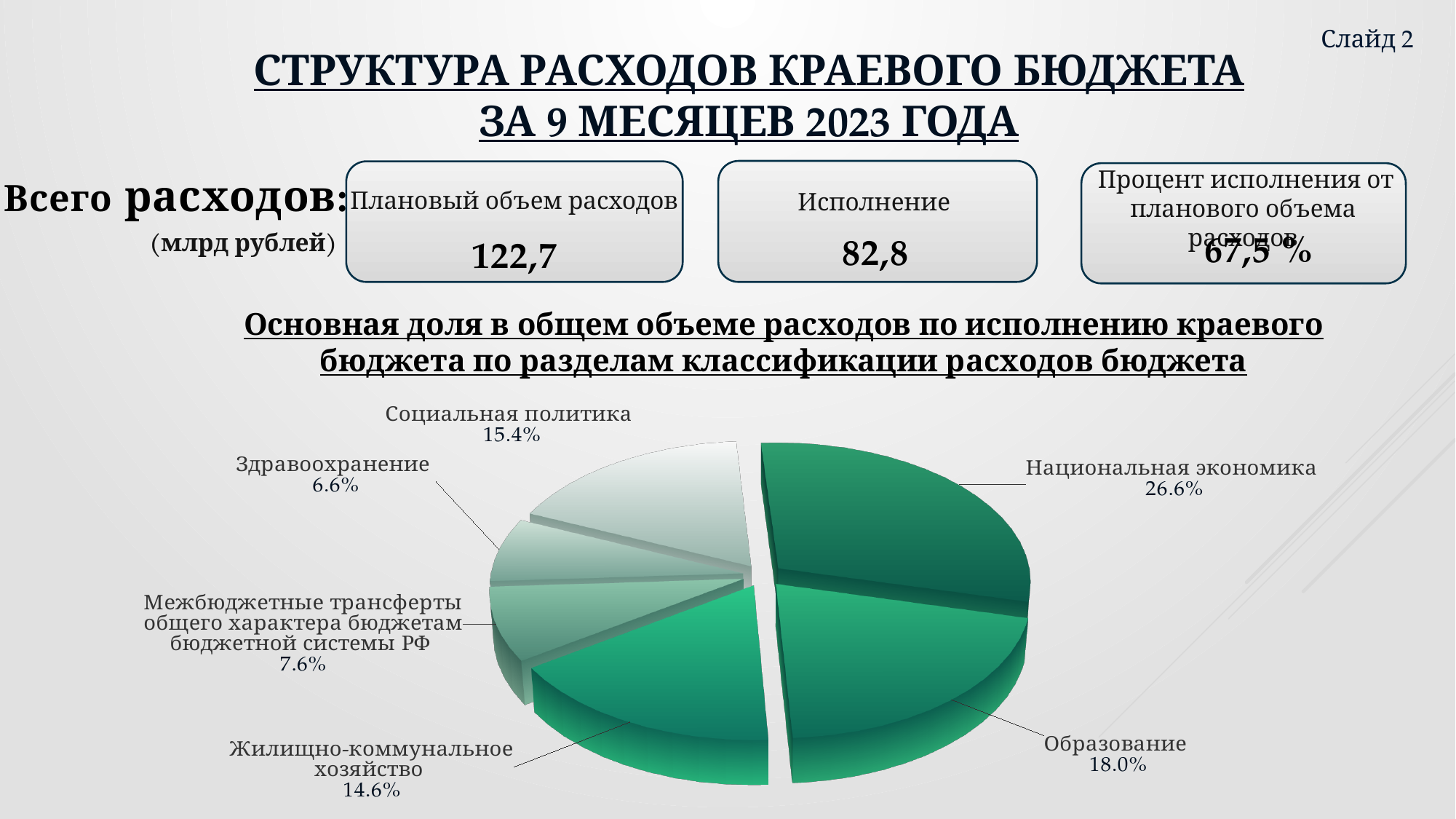

# Структура расходов краевого бюджета за 9 МЕСЯЦЕВ 2023 года
Слайд 2
 Процент исполнения от планового объема расходов

Всего расходов:

Плановый объем расходов
Исполнение
67,5 %
(млрд рублей)
82,8
122,7
Основная доля в общем объеме расходов по исполнению краевого бюджета по разделам классификации расходов бюджета

[unsupported chart]